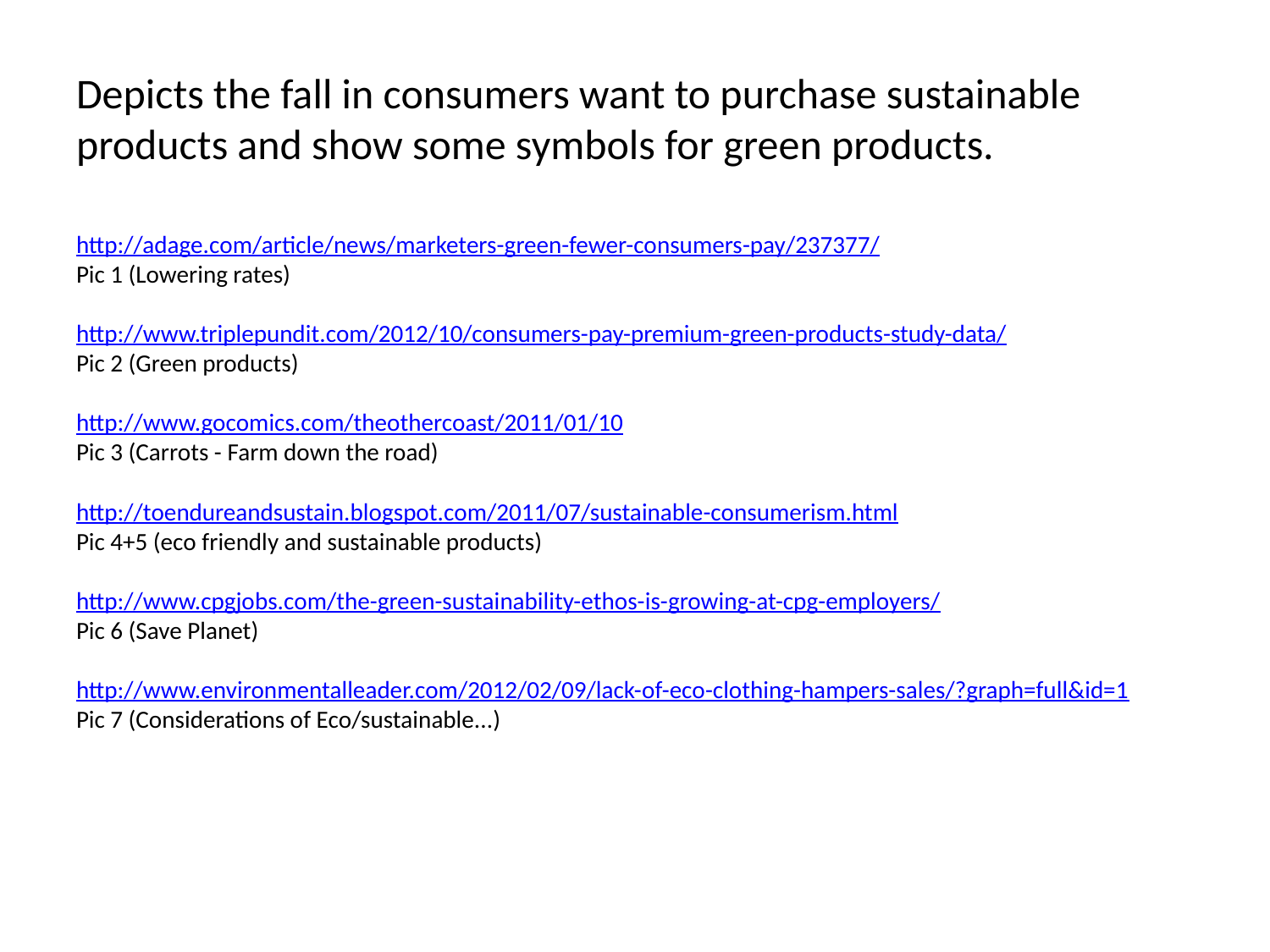

# Depicts the fall in consumers want to purchase sustainable products and show some symbols for green products.
http://adage.com/article/news/marketers-green-fewer-consumers-pay/237377/
Pic 1 (Lowering rates)
http://www.triplepundit.com/2012/10/consumers-pay-premium-green-products-study-data/
Pic 2 (Green products)
http://www.gocomics.com/theothercoast/2011/01/10
Pic 3 (Carrots - Farm down the road)
http://toendureandsustain.blogspot.com/2011/07/sustainable-consumerism.html
Pic 4+5 (eco friendly and sustainable products)
http://www.cpgjobs.com/the-green-sustainability-ethos-is-growing-at-cpg-employers/
Pic 6 (Save Planet)
http://www.environmentalleader.com/2012/02/09/lack-of-eco-clothing-hampers-sales/?graph=full&id=1
Pic 7 (Considerations of Eco/sustainable...)